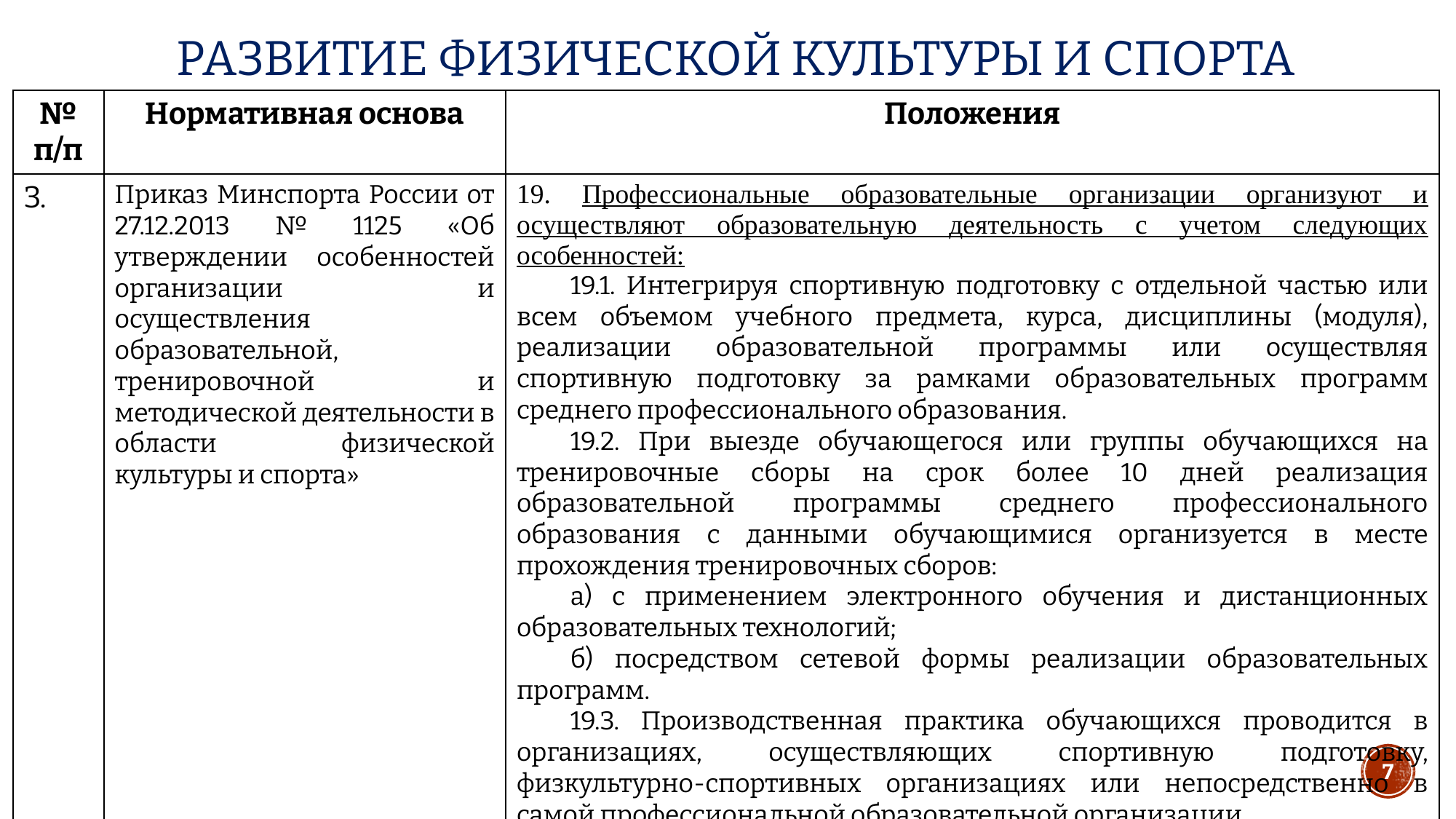

# Развитие Физической культуры и спорта
| № п/п | Нормативная основа | Положения |
| --- | --- | --- |
| 3. | Приказ Минспорта России от 27.12.2013 № 1125 «Об утверждении особенностей организации и осуществления образовательной, тренировочной и методической деятельности в области физической культуры и спорта» | 19. Профессиональные образовательные организации организуют и осуществляют образовательную деятельность с учетом следующих особенностей: 19.1. Интегрируя спортивную подготовку с отдельной частью или всем объемом учебного предмета, курса, дисциплины (модуля), реализации образовательной программы или осуществляя спортивную подготовку за рамками образовательных программ среднего профессионального образования. 19.2. При выезде обучающегося или группы обучающихся на тренировочные сборы на срок более 10 дней реализация образовательной программы среднего профессионального образования с данными обучающимися организуется в месте прохождения тренировочных сборов: а) с применением электронного обучения и дистанционных образовательных технологий; б) посредством сетевой формы реализации образовательных программ. 19.3. Производственная практика обучающихся проводится в организациях, осуществляющих спортивную подготовку, физкультурно-спортивных организациях или непосредственно в самой профессиональной образовательной организации. |
7